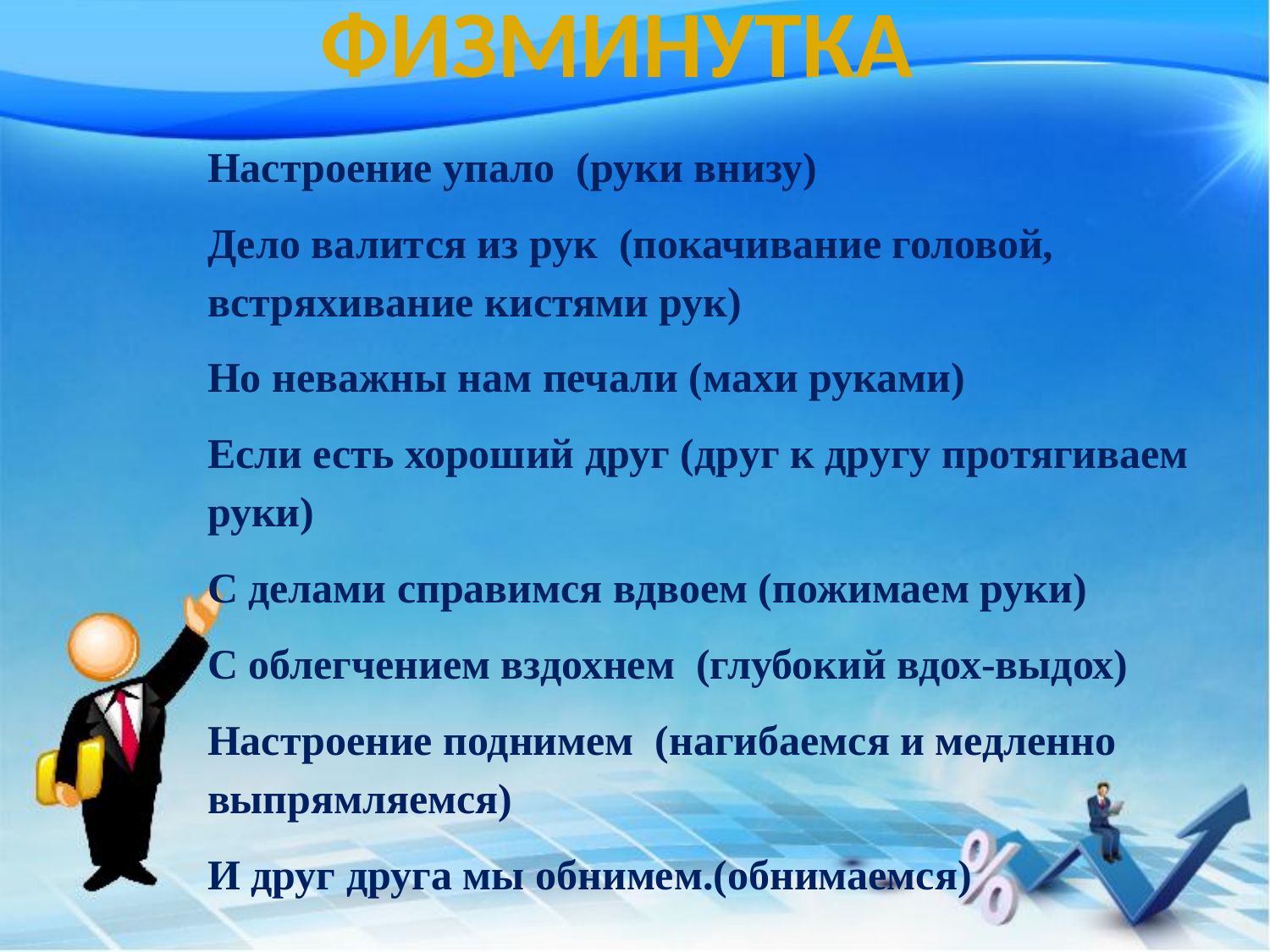

физминутка
Настроение упало  (руки внизу)
Дело валится из рук  (покачивание головой,  встряхивание кистями рук)
Но неважны нам печали (махи руками)
Если есть хороший друг (друг к другу протягиваем руки)
С делами справимся вдвоем (пожимаем руки)
С облегчением вздохнем  (глубокий вдох-выдох)
Настроение поднимем  (нагибаемся и медленно выпрямляемся)
И друг друга мы обнимем.(обнимаемся)